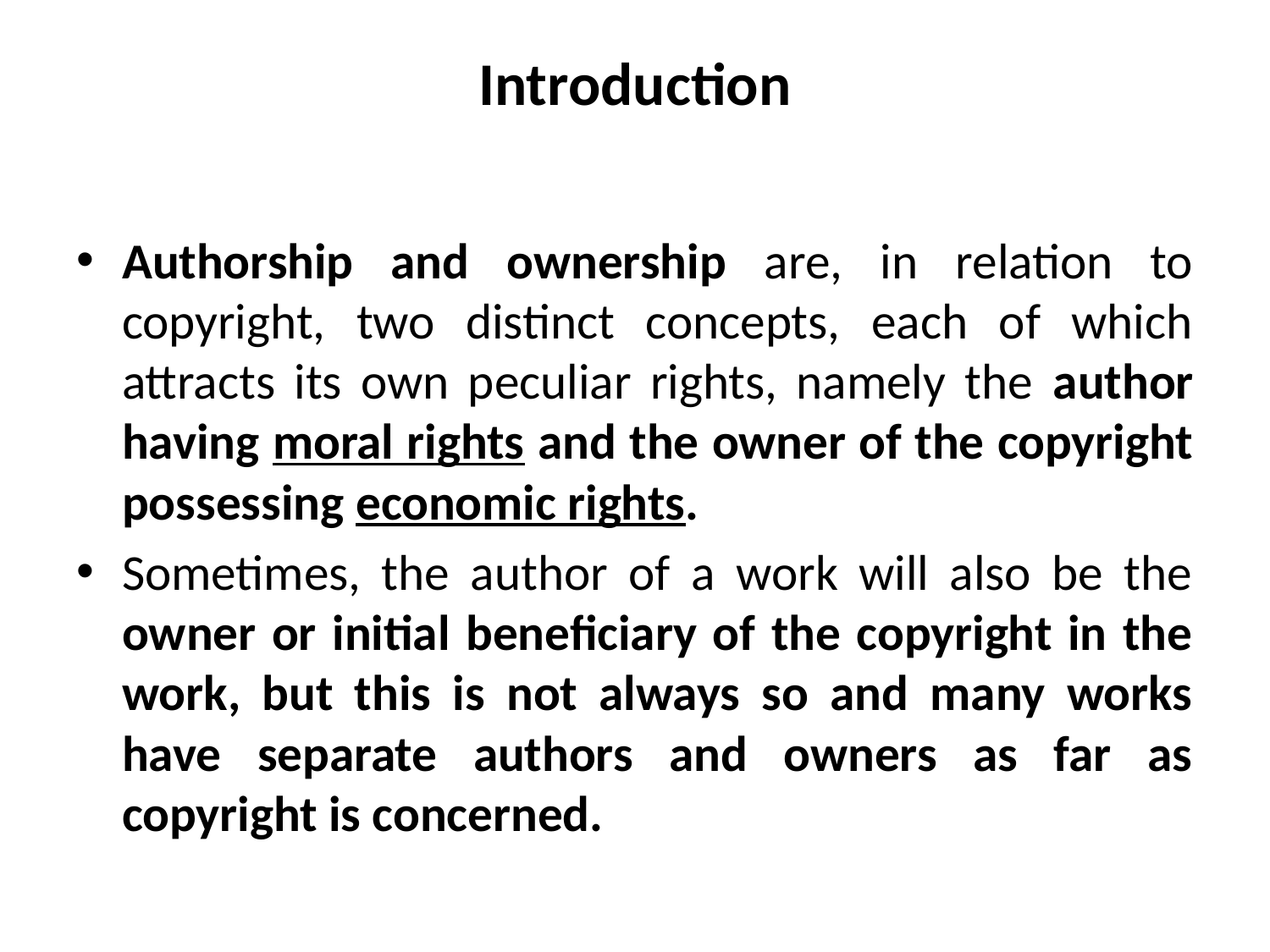

# Introduction
Authorship and ownership are, in relation to copyright, two distinct concepts, each of which attracts its own peculiar rights, namely the author having moral rights and the owner of the copyright possessing economic rights.
Sometimes, the author of a work will also be the owner or initial beneficiary of the copyright in the work, but this is not always so and many works have separate authors and owners as far as copyright is concerned.